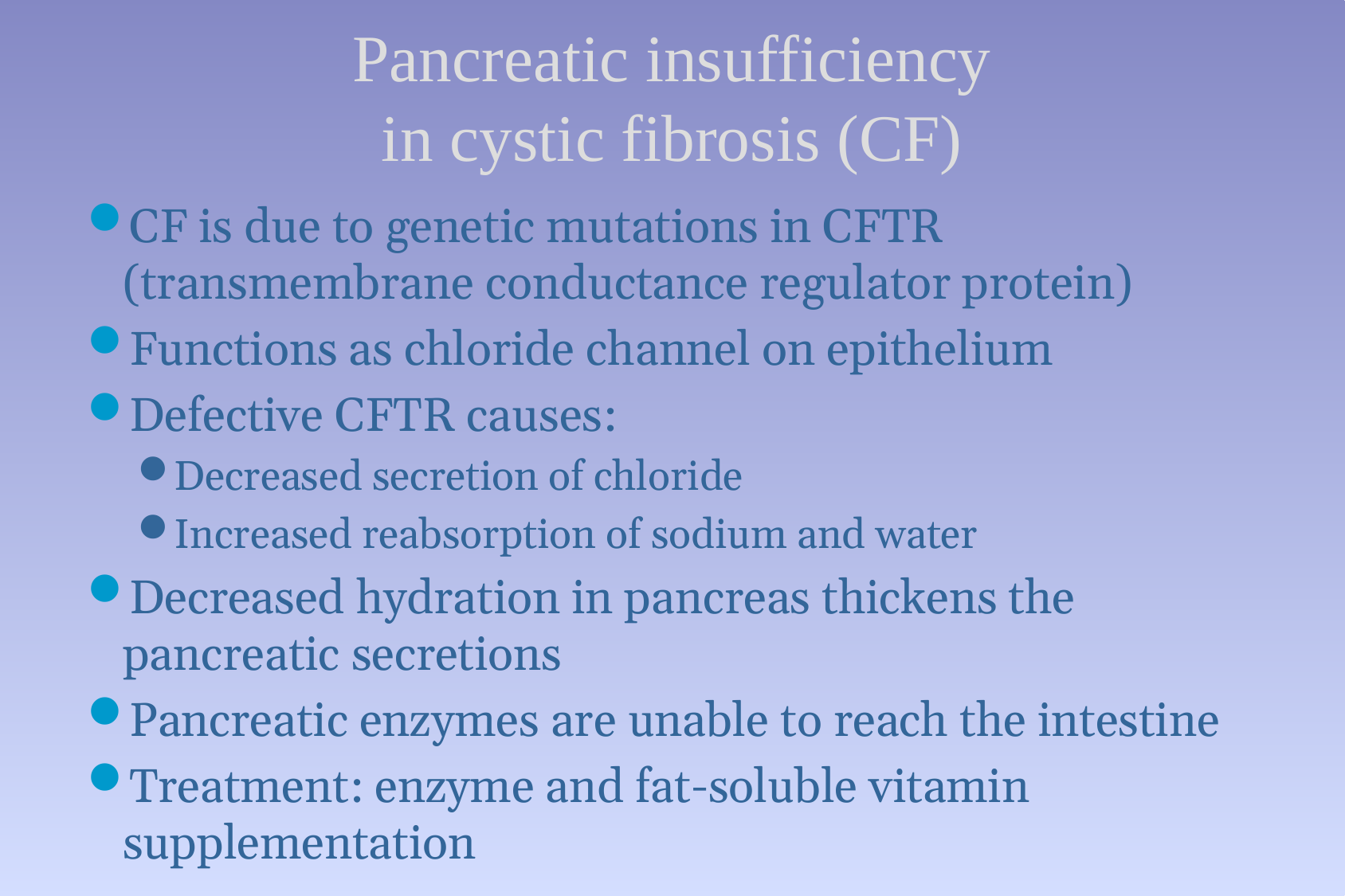

# Pancreatic insufficiency in cystic fibrosis (CF)
CF is due to genetic mutations in CFTR (transmembrane conductance regulator protein)
Functions as chloride channel on epithelium
Defective CFTR causes:
Decreased secretion of chloride
Increased reabsorption of sodium and water
Decreased hydration in pancreas thickens the pancreatic secretions
Pancreatic enzymes are unable to reach the intestine
Treatment: enzyme and fat-soluble vitamin supplementation